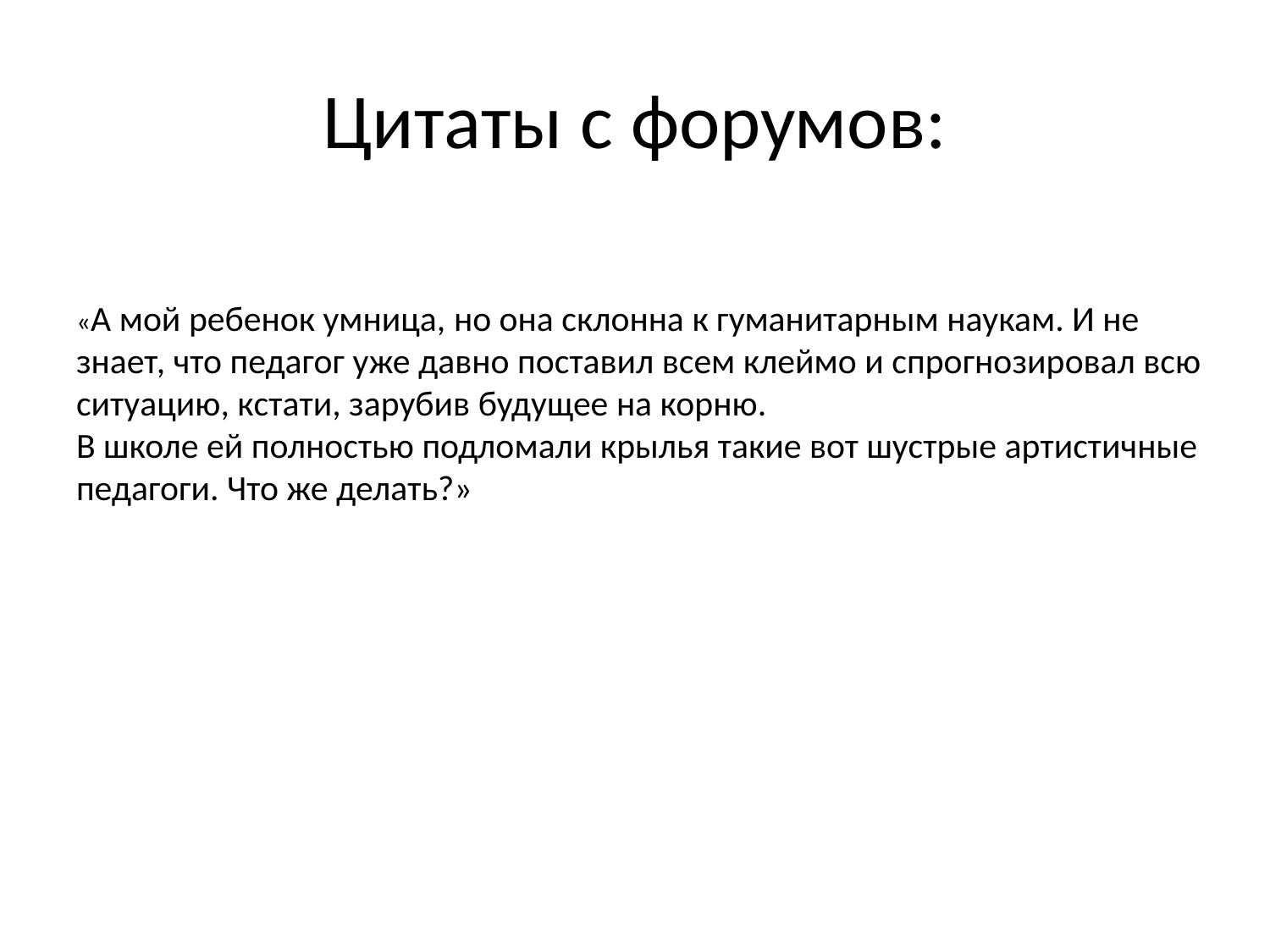

# Цитаты с форумов:
«А мой ребенок умница, но она склонна к гуманитарным наукам. И не знает, что педагог уже давно поставил всем клеймо и спрогнозировал всю ситуацию, кстати, зарубив будущее на корню. 
В школе ей полностью подломали крылья такие вот шустрые артистичные педагоги. Что же делать?»